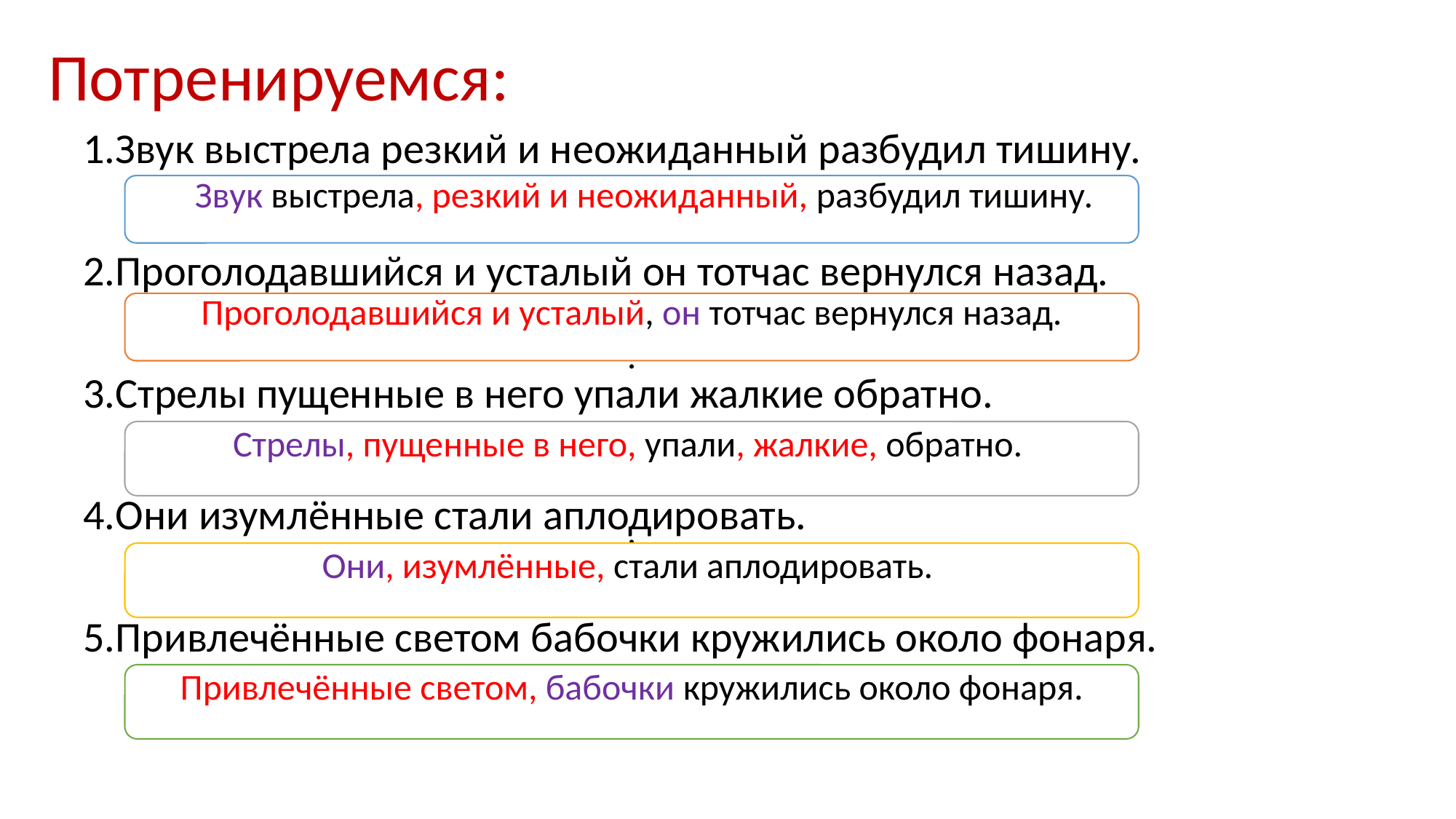

# Потренируемся:
1.Звук выстрела резкий и неожиданный разбудил тишину.

2.Проголодавшийся и усталый он тотчас вернулся назад.

3.Стрелы пущенные в него упали жалкие обратно.

4.Они изумлённые стали аплодировать.

5.Привлечённые светом бабочки кружились около фонаря.
   Звук выстрела, резкий и неожиданный, разбудил тишину.

Проголодавшийся и усталый, он тотчас вернулся назад.
.

Стрелы, пущенные в него, упали, жалкие, обратно.

.

Они, изумлённые, стали аплодировать.

.

Привлечённые светом, бабочки кружились около фонаря.

.